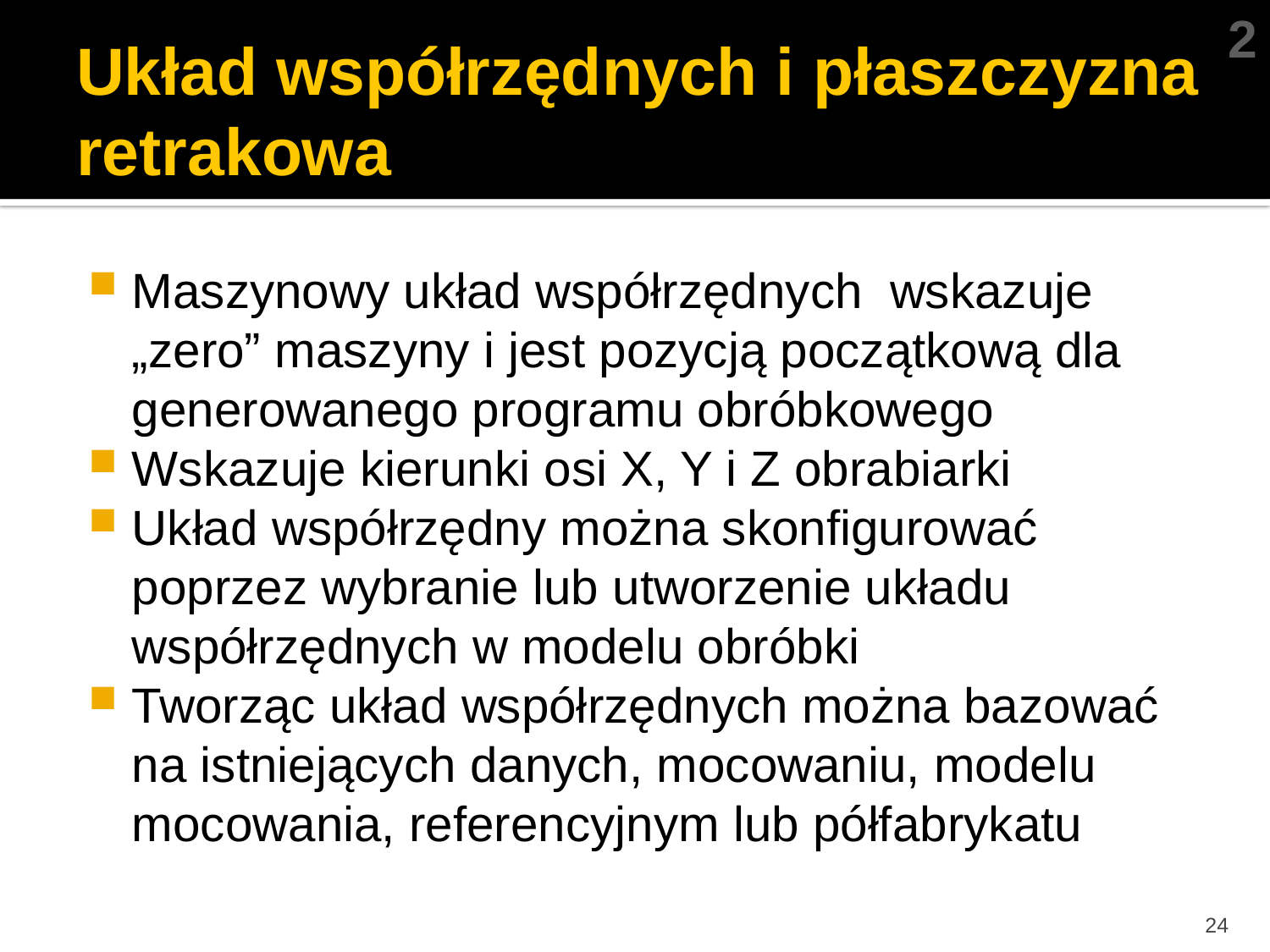

2
# Układ współrzędnych i płaszczyzna retrakowa
Maszynowy układ współrzędnych  wskazuje „zero” maszyny i jest pozycją początkową dla generowanego programu obróbkowego
Wskazuje kierunki osi X, Y i Z obrabiarki
Układ współrzędny można skonfigurować poprzez wybranie lub utworzenie układu współrzędnych w modelu obróbki
Tworząc układ współrzędnych można bazować na istniejących danych, mocowaniu, modelu mocowania, referencyjnym lub półfabrykatu
24